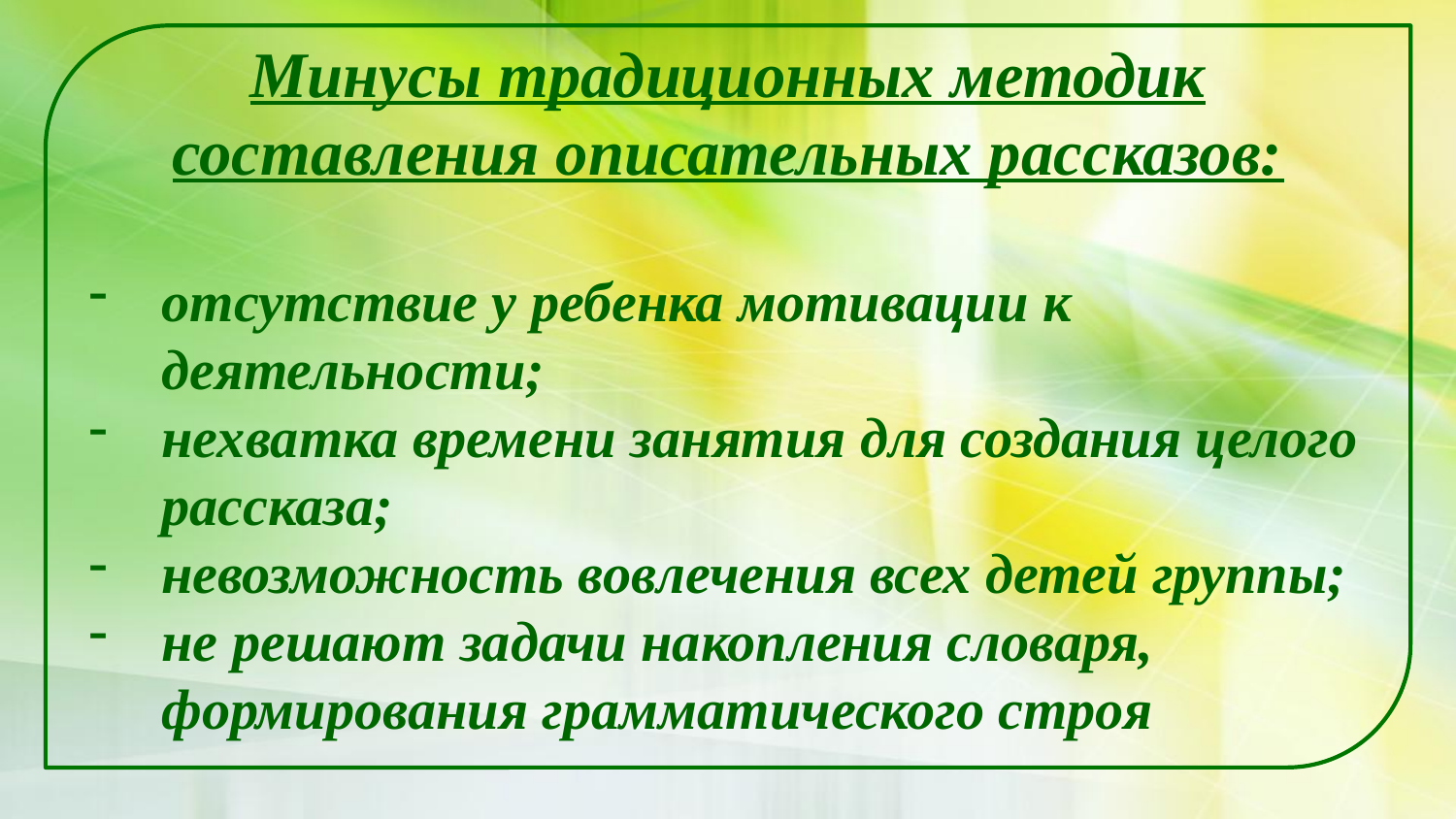

Минусы традиционных методик составления описательных рассказов:

отсутствие у ребенка мотивации к деятельности;
нехватка времени занятия для создания целого рассказа;
невозможность вовлечения всех детей группы;
не решают задачи накопления словаря, формирования грамматического строя